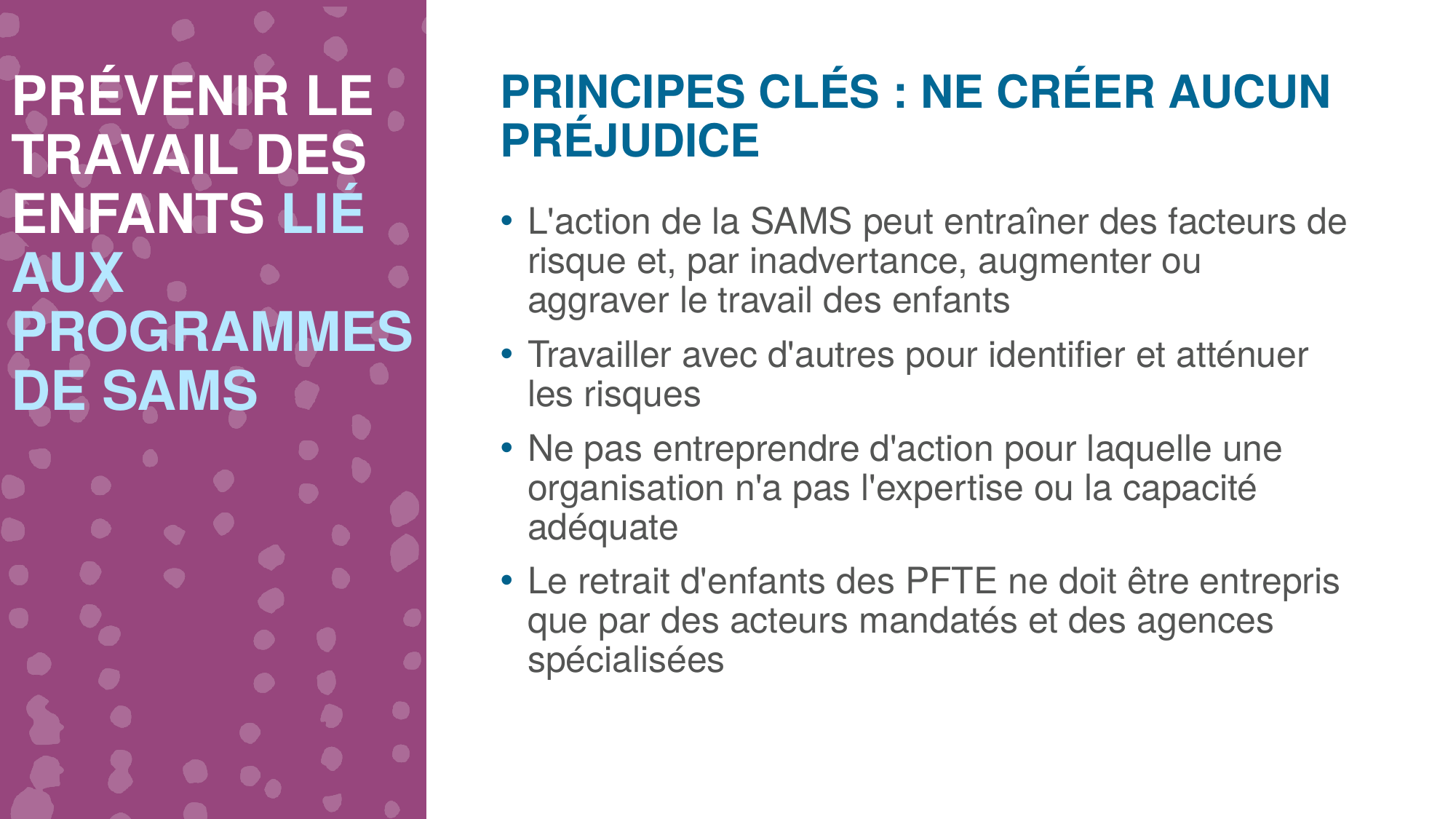

PRÉVENIR LE TRAVAIL DES ENFANTS LIÉ AUX PROGRAMMES DE SAMS
PRINCIPES CLÉS : NE CRÉER AUCUN PRÉJUDICE
L'action de la SAMS peut entraîner des facteurs de risque et, par inadvertance, augmenter ou aggraver le travail des enfants
Travailler avec d'autres pour identifier et atténuer les risques
Ne pas entreprendre d'action pour laquelle une organisation n'a pas l'expertise ou la capacité adéquate
Le retrait d'enfants des PFTE ne doit être entrepris que par des acteurs mandatés et des agences spécialisées